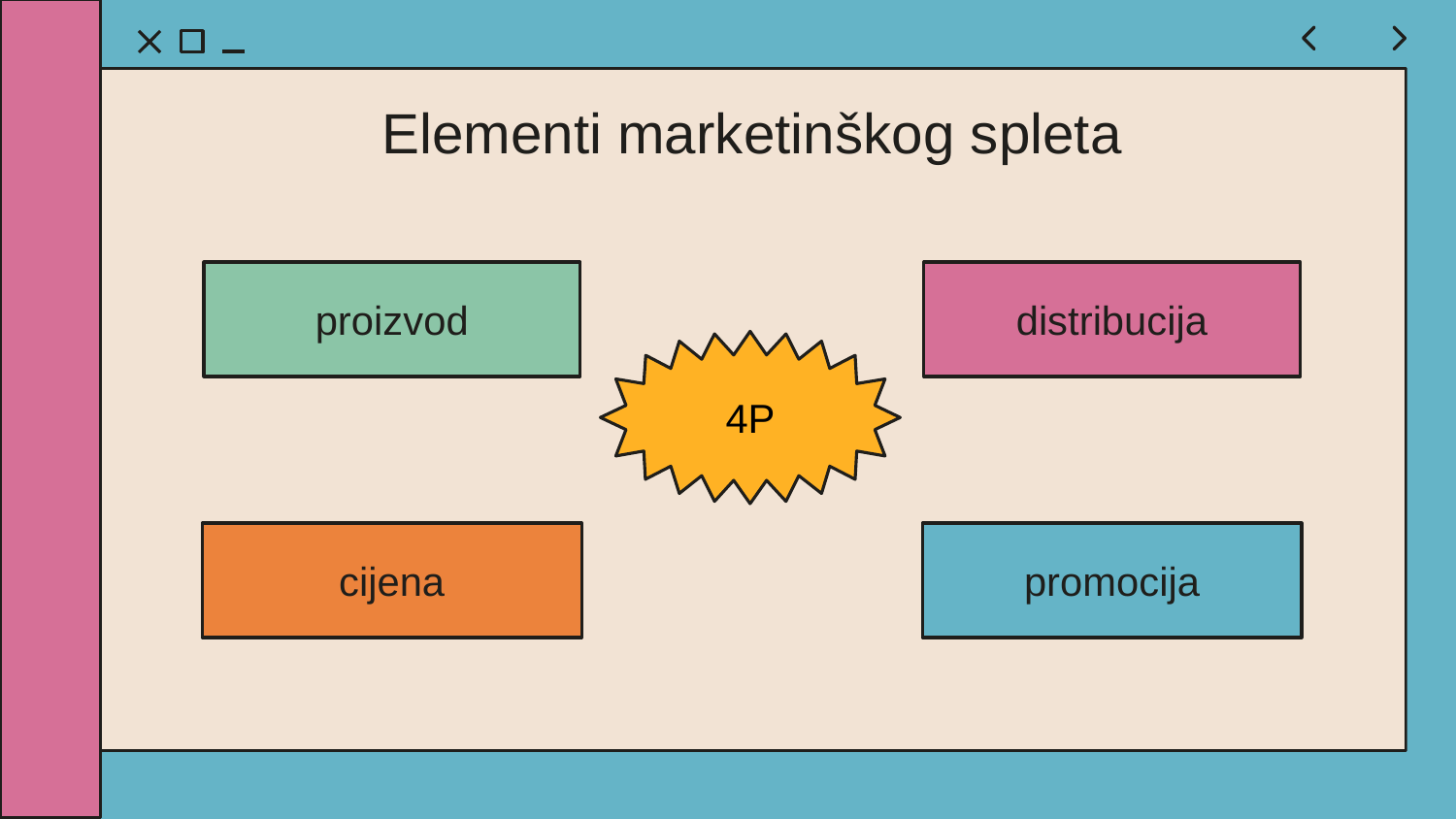

# Elementi marketinškog spleta
proizvod
distribucija
4P
cijena
promocija